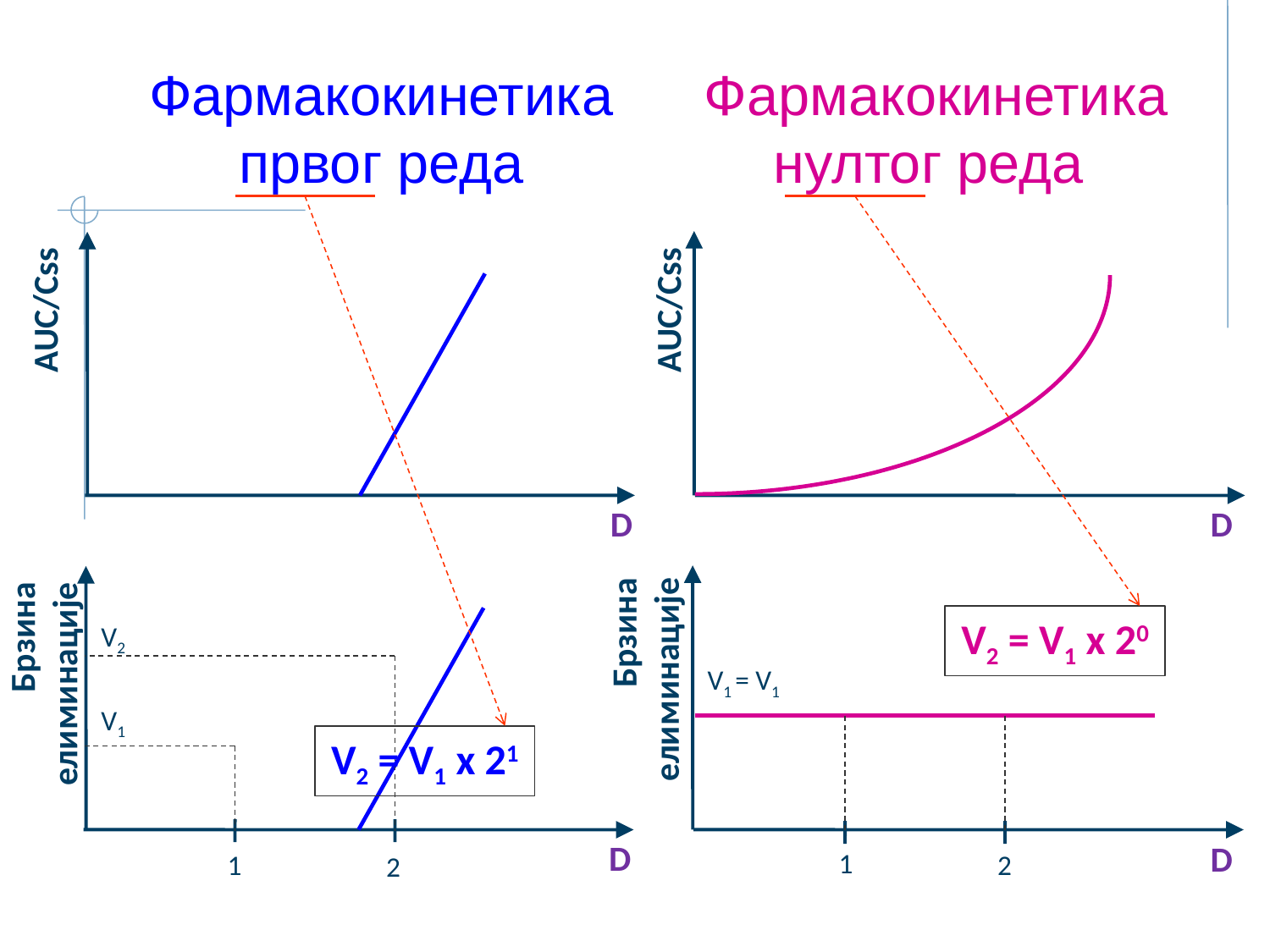

# Фармакокинетика првог реда Фармакокинетика нултог реда

AUC/Css
AUC/Css
D
D

V2 = V1 x 20

V2
Брзина елиминације
Брзина елиминације
V1 = V1
V1
V2 = V1 x 21

D

D
1
1
2
2